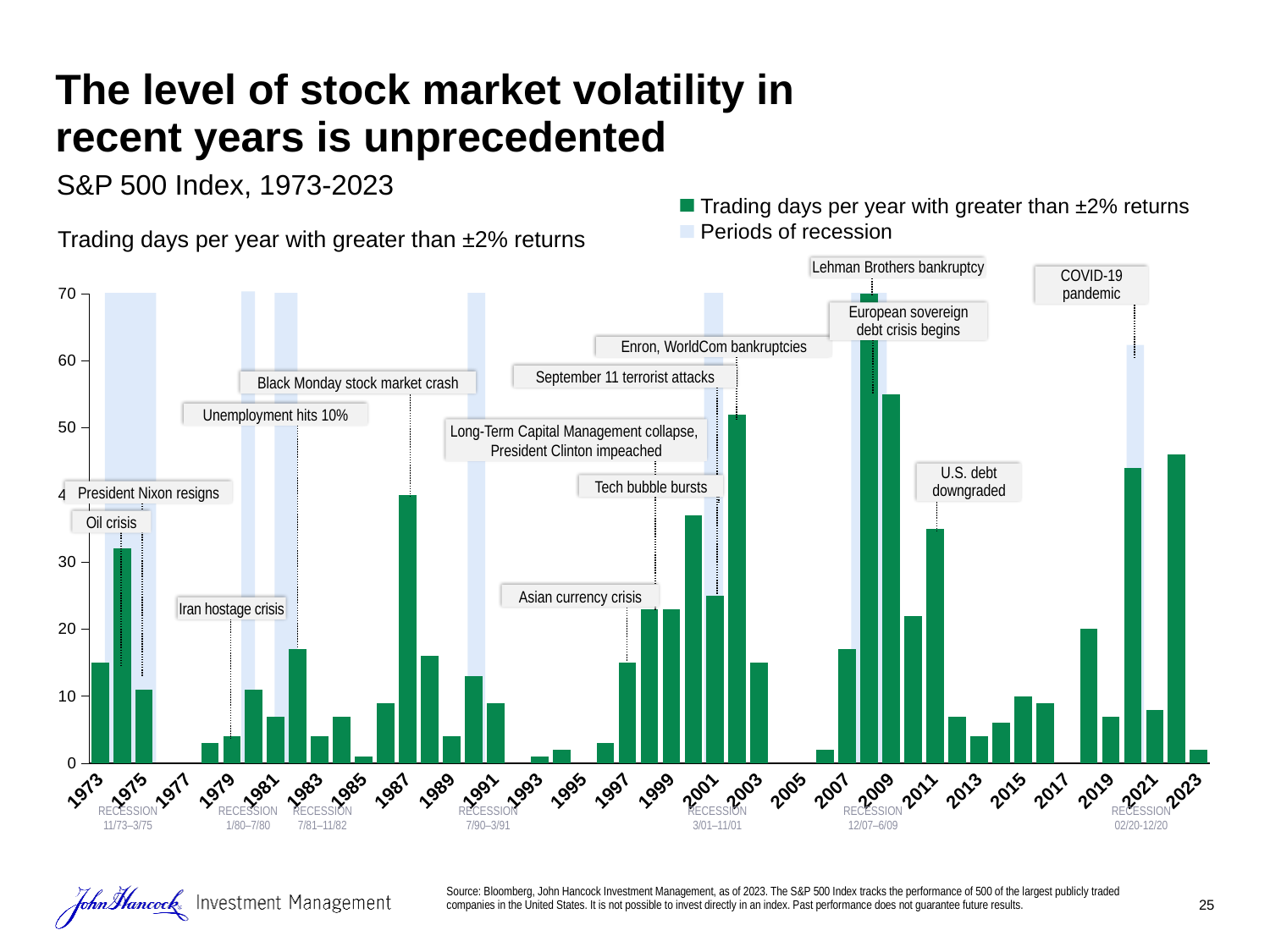

# The level of stock market volatility in recent years is unprecedented
S&P 500 Index, 1973-2023
Trading days per year with greater than ±2% returns
Periods of recession

Trading days per year with greater than ±2% returns
Lehman Brothers bankruptcy
COVID-19 pandemic
European sovereign
debt crisis begins
Enron, WorldCom bankruptcies
September 11 terrorist attacks
Black Monday stock market crash
Unemployment hits 10%
Long-Term Capital Management collapse,
President Clinton impeached
U.S. debt
downgraded
Tech bubble bursts
President Nixon resigns
Oil crisis
Asian currency crisis
Iran hostage crisis

### Chart

| Category | 250 |
|---|---|
| 1973 | 15.0 |
| 1974 | 32.0 |
| 1975 | 11.0 |
| 1976 | 0.0 |
| 1977 | 0.0 |
| 1978 | 3.0 |
| 1979 | 4.0 |
| 1980 | 11.0 |
| 1981 | 7.0 |
| 1982 | 17.0 |
| 1983 | 4.0 |
| 1984 | 7.0 |
| 1985 | 1.0 |
| 1986 | 9.0 |
| 1987 | 40.0 |
| 1988 | 16.0 |
| 1989 | 4.0 |
| 1990 | 13.0 |
| 1991 | 9.0 |
| 1992 | 0.0 |
| 1993 | 1.0 |
| 1994 | 2.0 |
| 1995 | 0.0 |
| 1996 | 3.0 |
| 1997 | 15.0 |
| 1998 | 23.0 |
| 1999 | 23.0 |
| 2000 | 37.0 |
| 2001 | 25.0 |
| 2002 | 52.0 |
| 2003 | 15.0 |
| 2004 | 0.0 |
| 2005 | 0.0 |
| 2006 | 2.0 |
| 2007 | 17.0 |
| 2008 | 71.0 |
| 2009 | 55.0 |
| 2010 | 22.0 |
| 2011 | 35.0 |
| 2012 | 7.0 |
| 2013 | 4.0 |
| 2014 | 6.0 |
| 2015 | 10.0 |
| 2016 | 9.0 |
| 2017 | 0.0 |
| 2018 | 20.0 |
| 2019 | 7.0 |
| 2020 | 44.0 |
| 2021 | 8.0 |
| 2022 | 46.0 |
| 2023 | 2.0 |

RECESSION
7/90–3/91
RECESSION
3/01–11/01
RECESSION
12/07–6/09
RECESSION 02/20-12/20
RECESSION
11/73–3/75
RECESSION
1/80–7/80
RECESSION
7/81–11/82
Source: Bloomberg, John Hancock Investment Management, as of 2023. The S&P 500 Index tracks the performance of 500 of the largest publicly traded companies in the United States. It is not possible to invest directly in an index. Past performance does not guarantee future results.
25